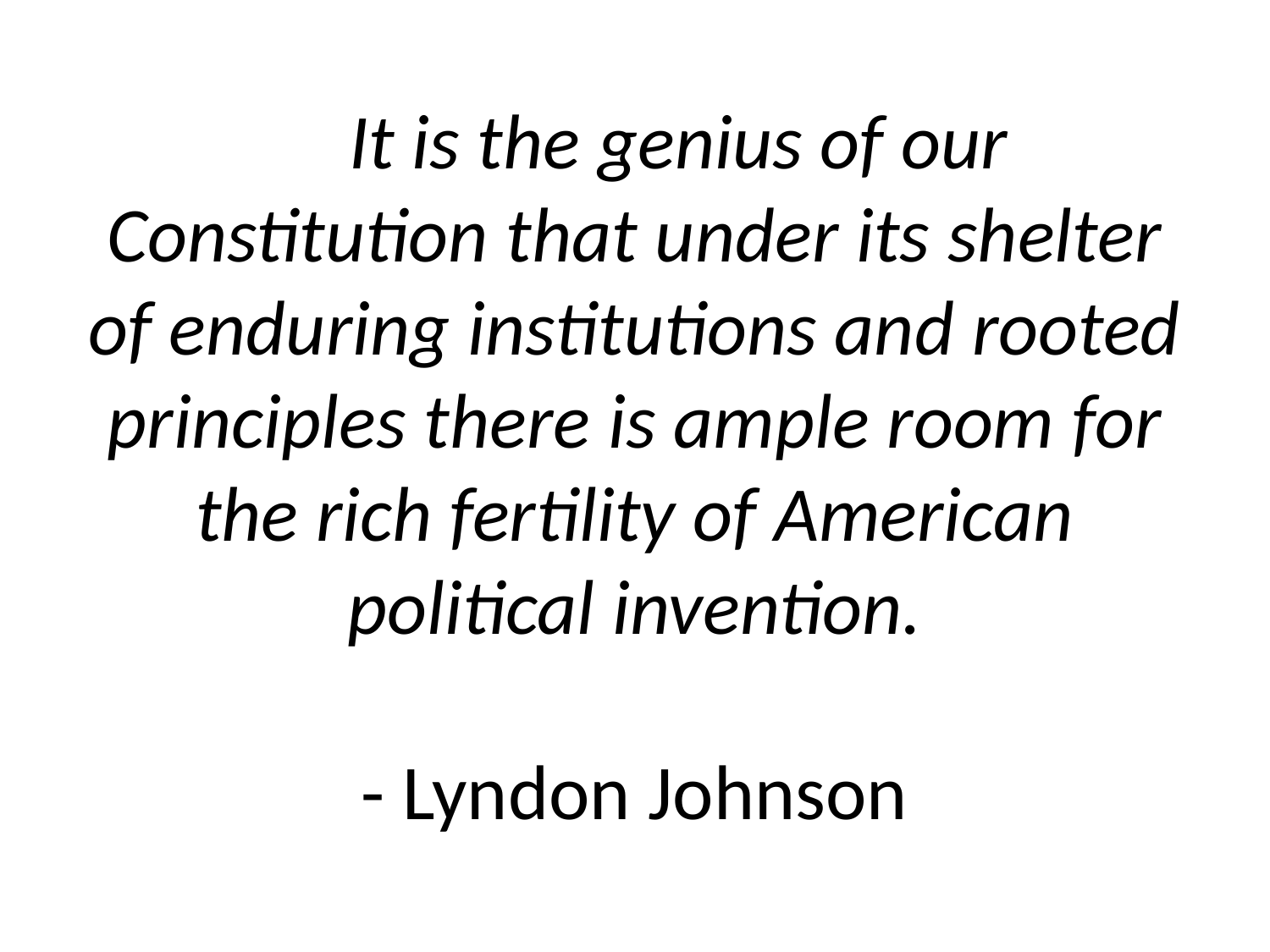

# It is the genius of our Constitution that under its shelter of enduring institutions and rooted principles there is ample room for the rich fertility of American political invention. - Lyndon Johnson